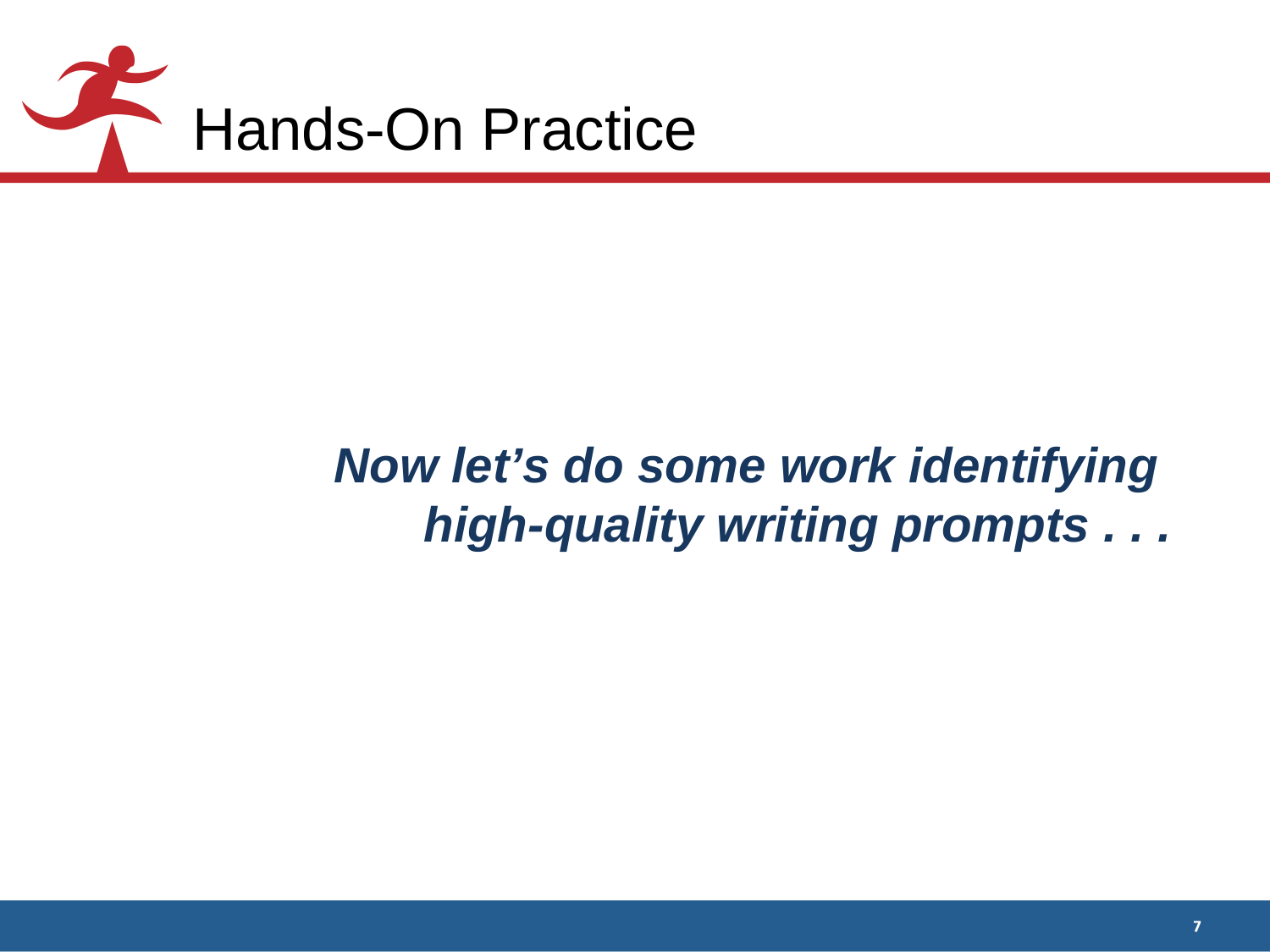

# Hands-On Practice

Now let’s do some work identifying
high-quality writing prompts . . .